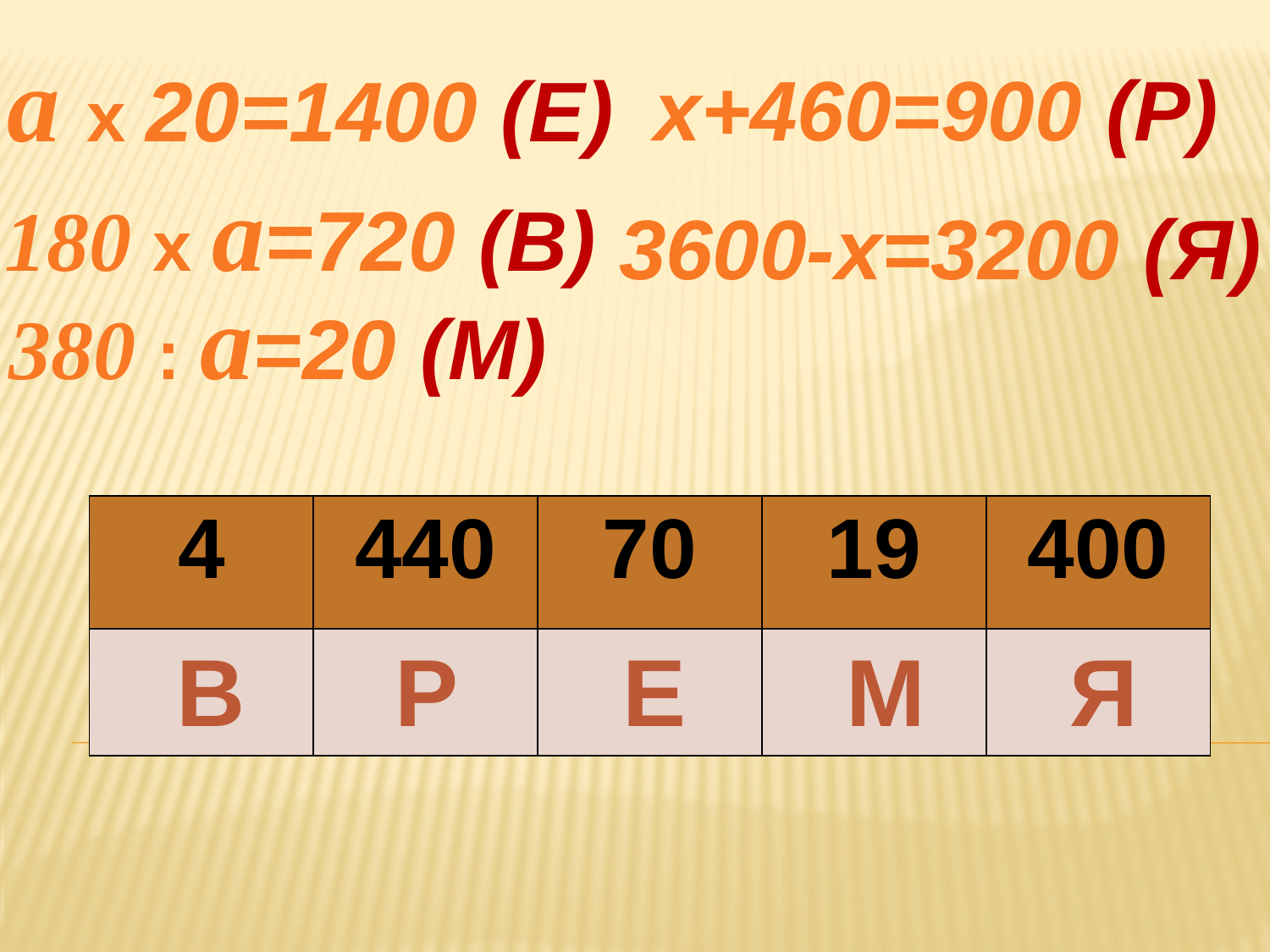

a х 20=1400 (Е)
x+460=900 (Р)
180 х a=720 (В)
3600-x=3200 (Я)
380 : a=20 (М)
| 4 | 440 | 70 | 19 | 400 |
| --- | --- | --- | --- | --- |
|  |  |  |  |  |
В
Р
Е
М
Я